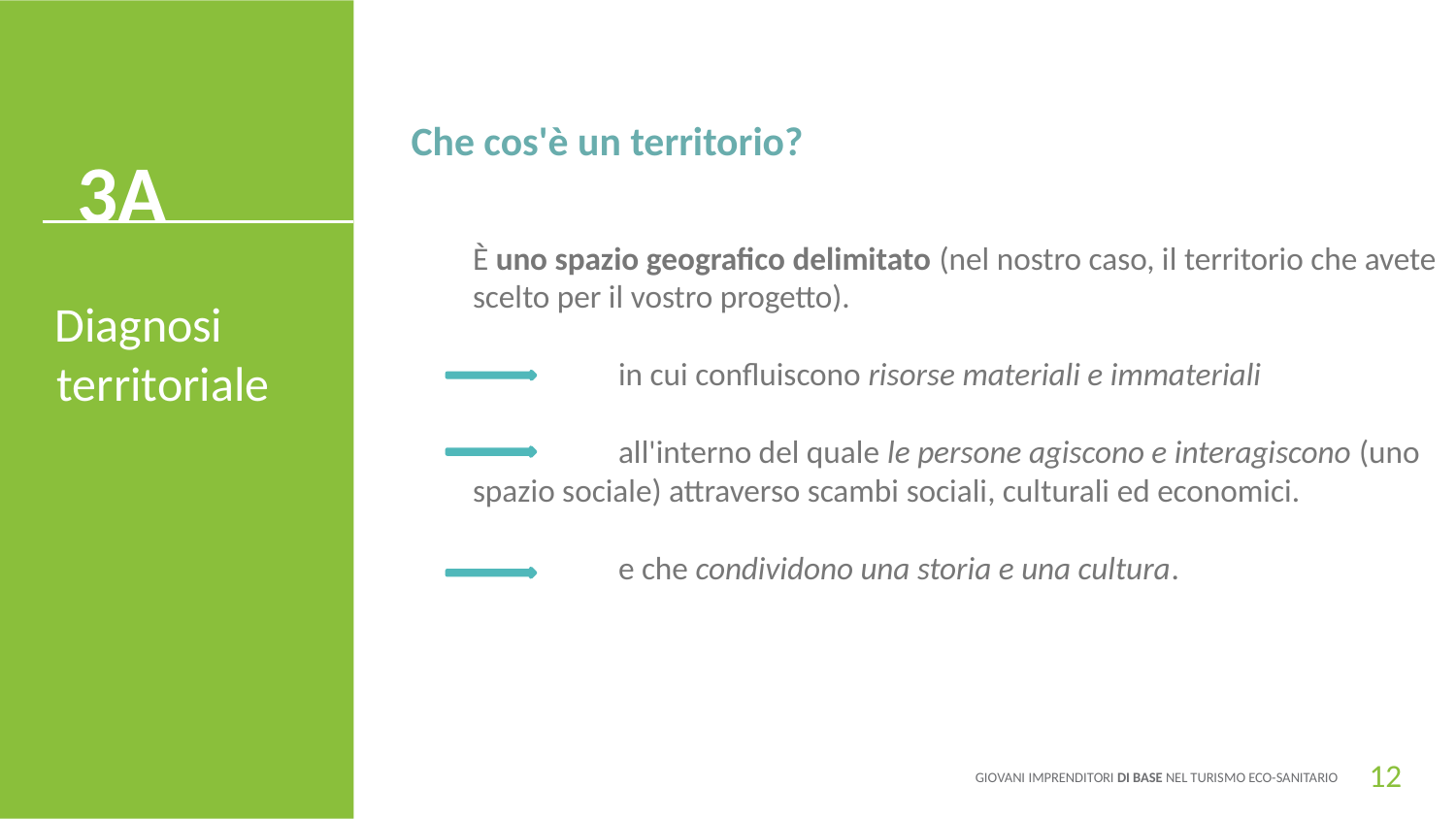

Che cos'è un territorio?
3A

È uno spazio geografico delimitato (nel nostro caso, il territorio che avete scelto per il vostro progetto).

	in cui confluiscono risorse materiali e immateriali

	all'interno del quale le persone agiscono e interagiscono (uno spazio sociale) attraverso scambi sociali, culturali ed economici.

	e che condividono una storia e una cultura.

Diagnosi territoriale

12